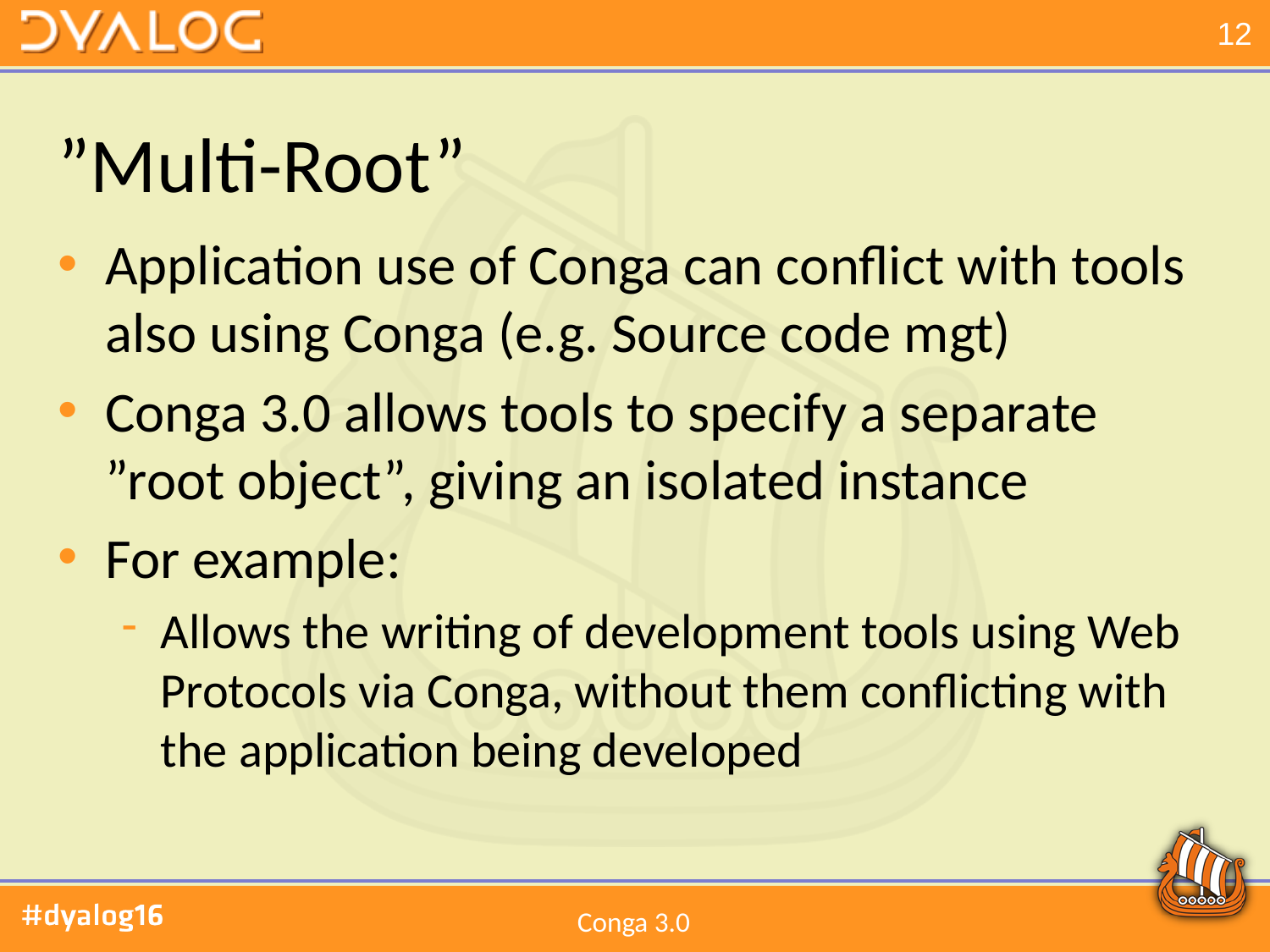

# ”Multi-Root”
Application use of Conga can conflict with tools also using Conga (e.g. Source code mgt)
Conga 3.0 allows tools to specify a separate ”root object”, giving an isolated instance
For example:
Allows the writing of development tools using Web Protocols via Conga, without them conflicting with the application being developed
Conga 3.0